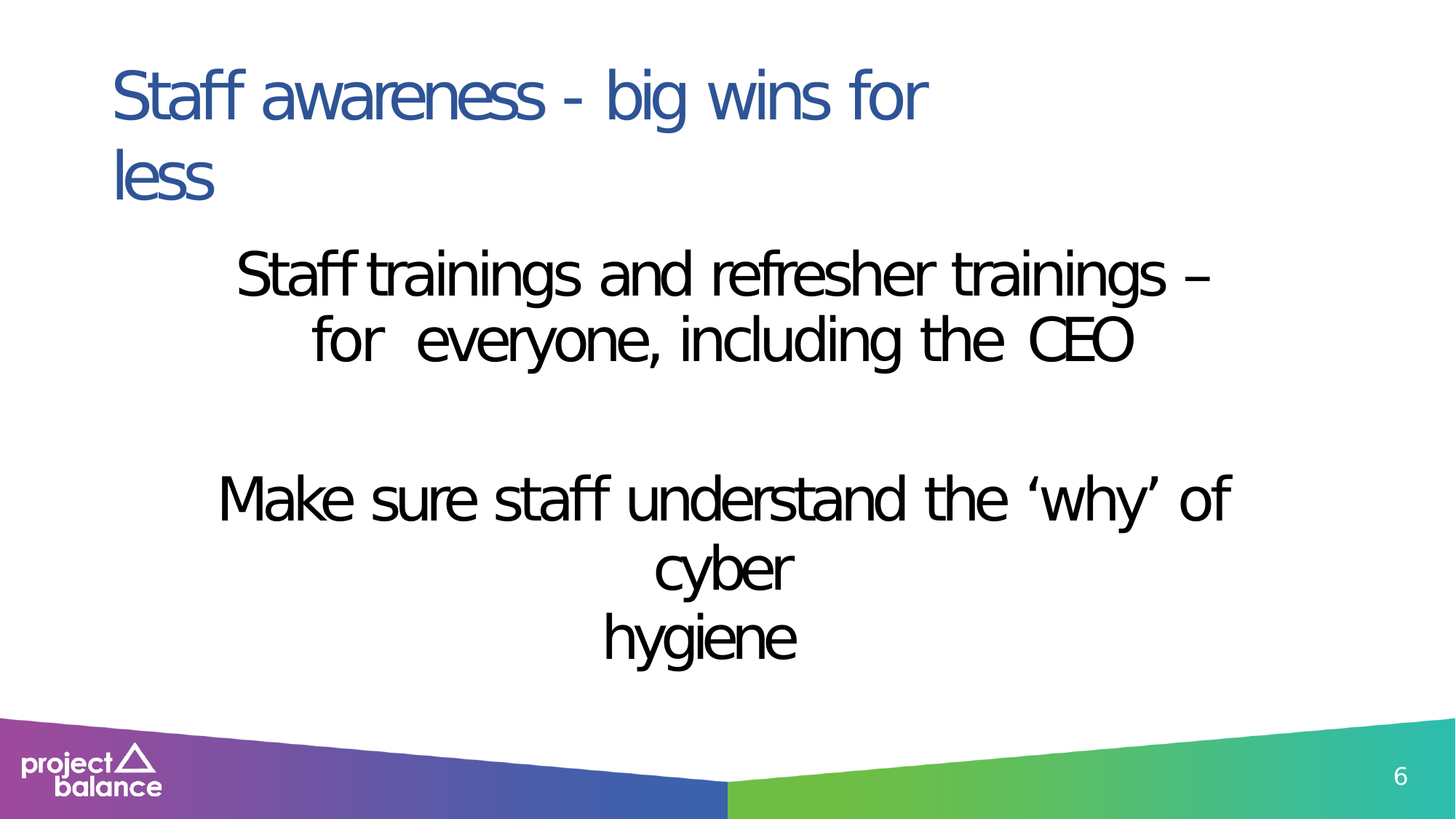

# Staff awareness - big wins for less
Staff trainings and refresher trainings – for  everyone, including the CEO

Make sure staff understand the ‘why’ of cyber
hygiene
6